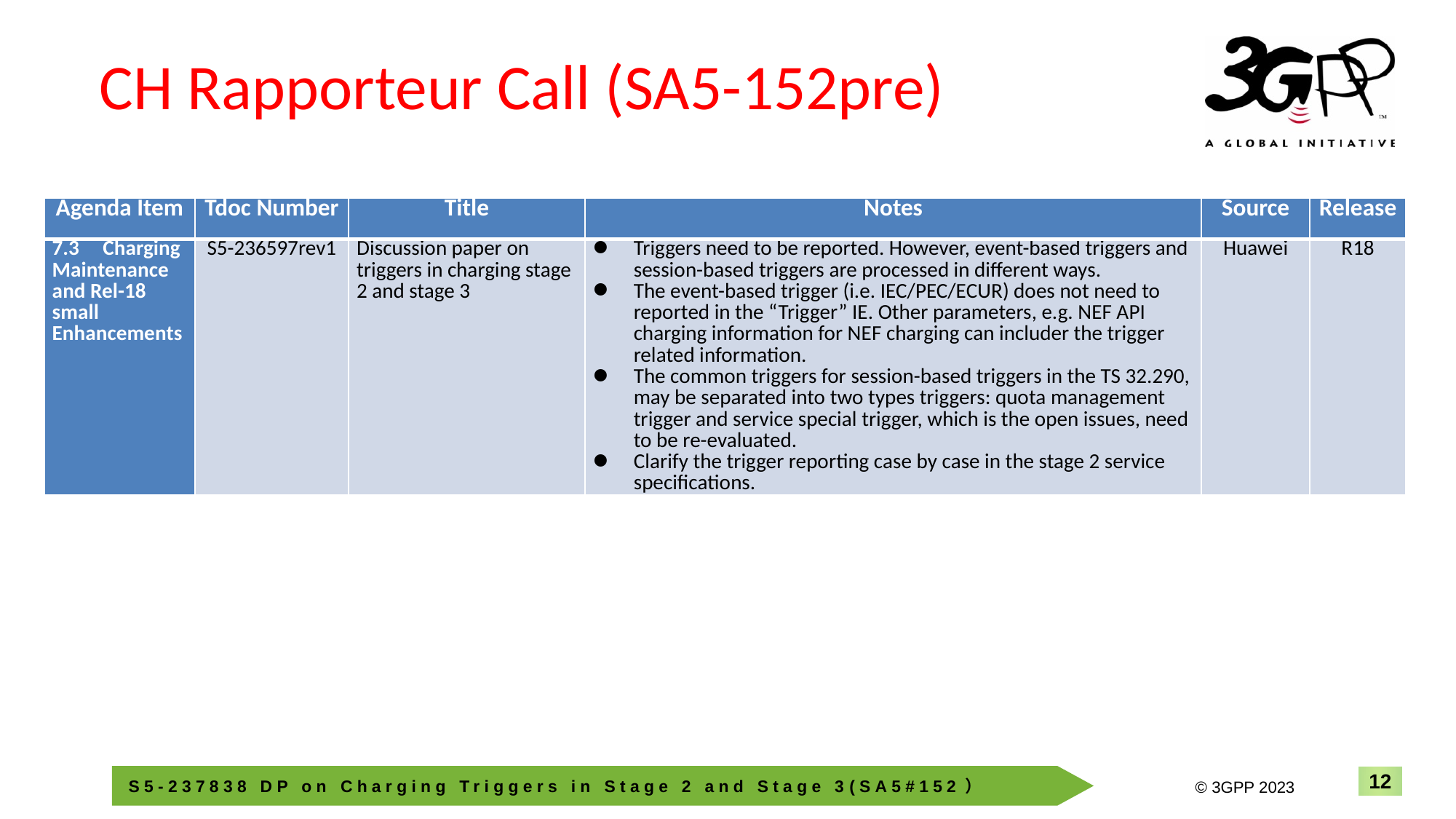

# CH Rapporteur Call (SA5-152pre)
| Agenda Item | Tdoc Number | Title | Notes | Source | Release |
| --- | --- | --- | --- | --- | --- |
| 7.3     Charging Maintenance and Rel-18 small Enhancements | S5-236597rev1 | Discussion paper on triggers in charging stage 2 and stage 3 | Triggers need to be reported. However, event-based triggers and session-based triggers are processed in different ways. The event-based trigger (i.e. IEC/PEC/ECUR) does not need to reported in the “Trigger” IE. Other parameters, e.g. NEF API charging information for NEF charging can includer the trigger related information. The common triggers for session-based triggers in the TS 32.290, may be separated into two types triggers: quota management trigger and service special trigger, which is the open issues, need to be re-evaluated. Clarify the trigger reporting case by case in the stage 2 service specifications. | Huawei | R18 |